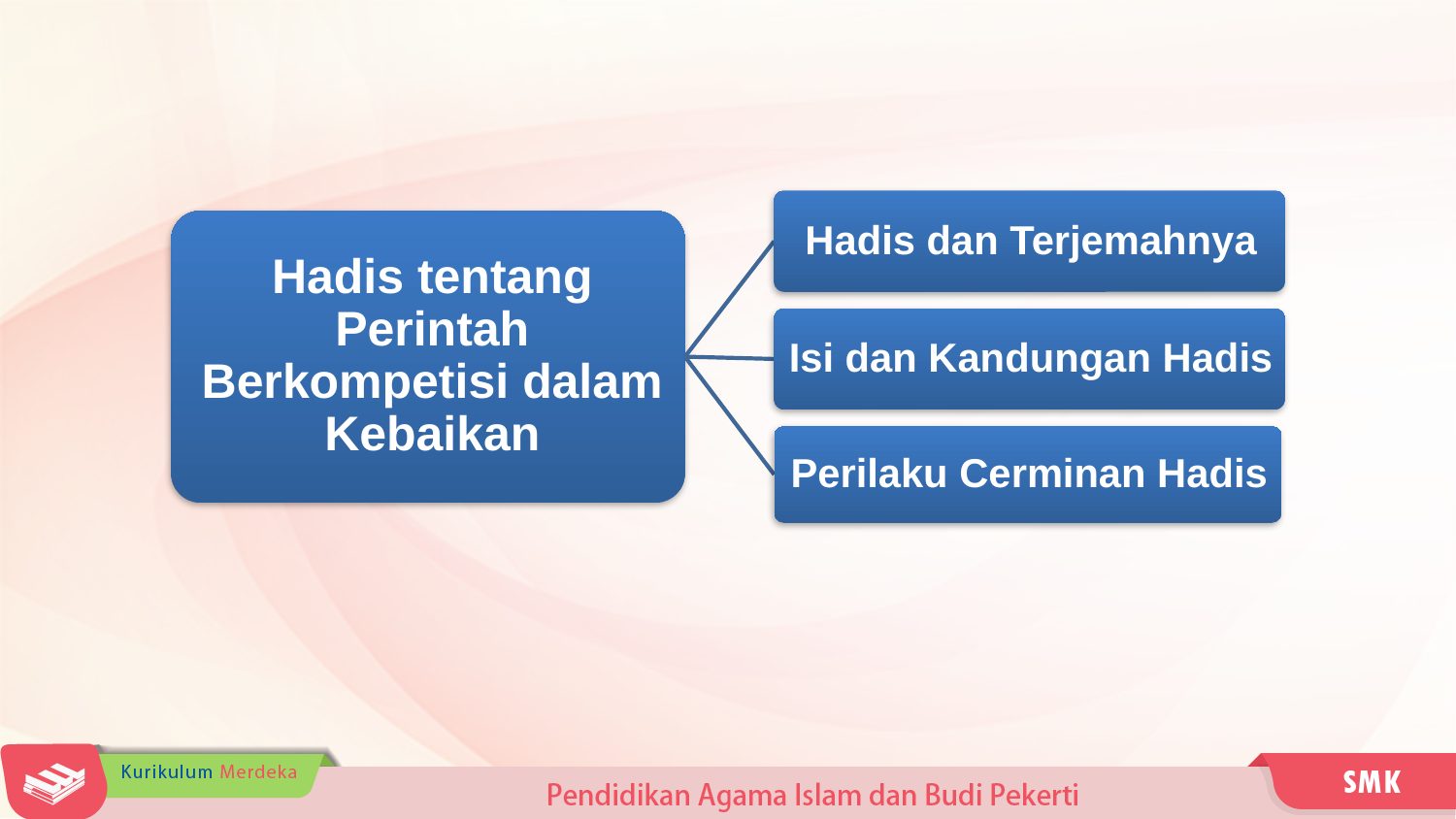

Hadis tentang Perintah Berkompetisi dalam Kebaikan

Hadis dan Terjemahnya

Isi dan Kandungan Hadis

Perilaku Cerminan Hadis